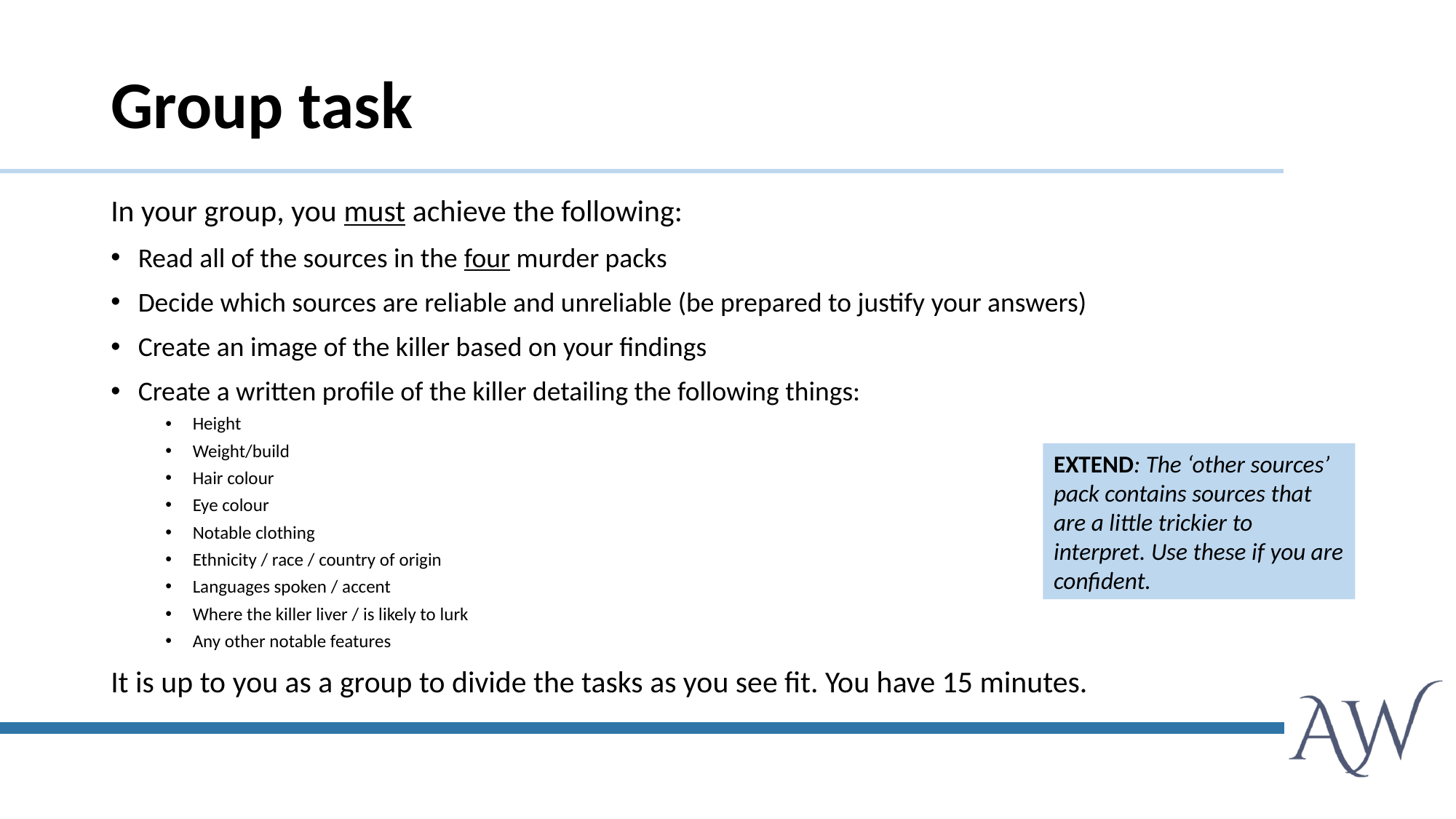

# Group task
In your group, you must achieve the following:
Read all of the sources in the four murder packs
Decide which sources are reliable and unreliable (be prepared to justify your answers)
Create an image of the killer based on your findings
Create a written profile of the killer detailing the following things:
Height
Weight/build
Hair colour
Eye colour
Notable clothing
Ethnicity / race / country of origin
Languages spoken / accent
Where the killer liver / is likely to lurk
Any other notable features
It is up to you as a group to divide the tasks as you see fit. You have 15 minutes.
EXTEND: The ‘other sources’ pack contains sources that are a little trickier to interpret. Use these if you are confident.